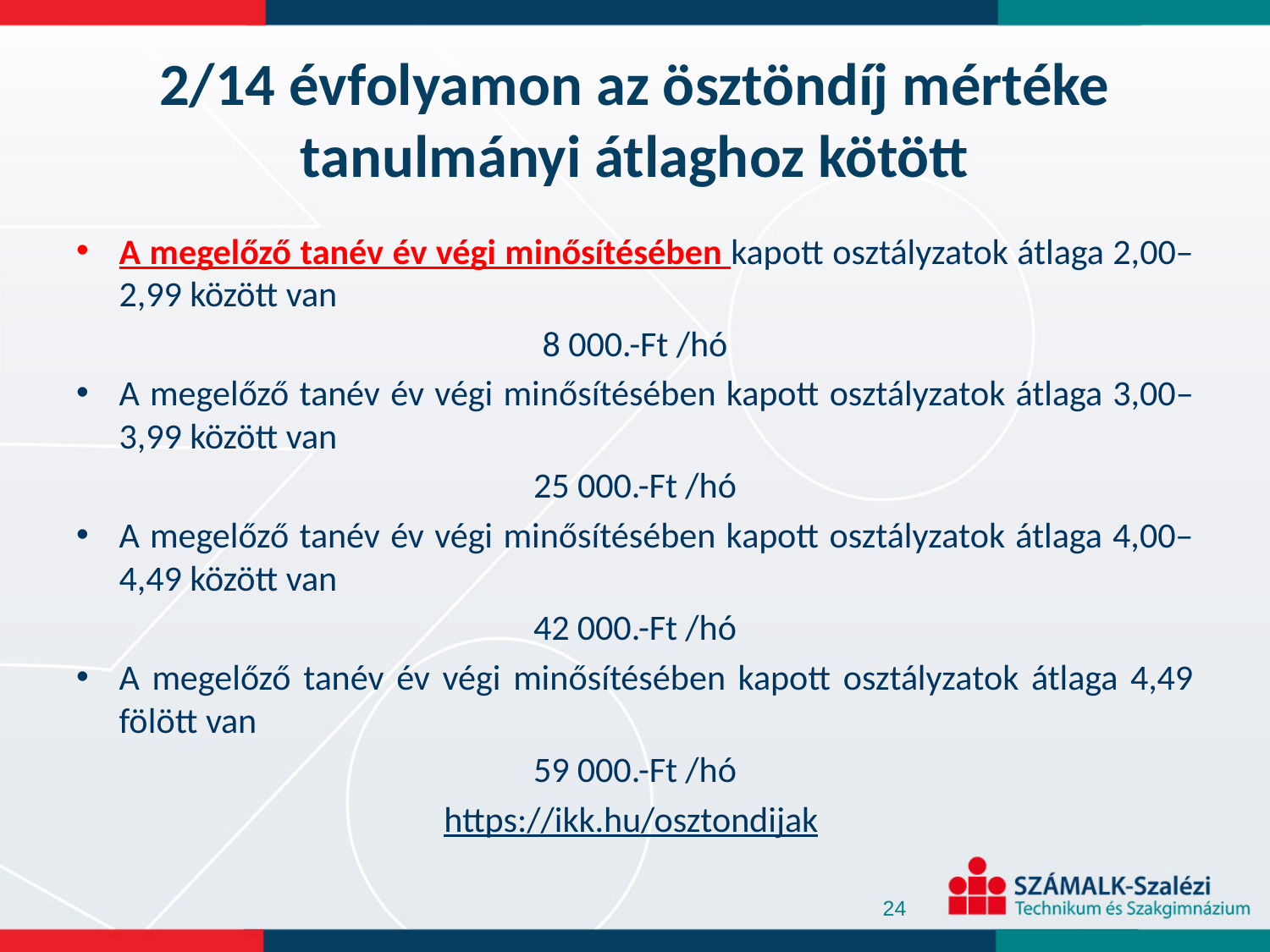

# 2/14 évfolyamon az ösztöndíj mértéke tanulmányi átlaghoz kötött
A megelőző tanév év végi minősítésében kapott osztályzatok átlaga 2,00–2,99 között van
8 000.-Ft /hó
A megelőző tanév év végi minősítésében kapott osztályzatok átlaga 3,00–3,99 között van
25 000.-Ft /hó
A megelőző tanév év végi minősítésében kapott osztályzatok átlaga 4,00–4,49 között van
42 000.-Ft /hó
A megelőző tanév év végi minősítésében kapott osztályzatok átlaga 4,49 fölött van
59 000.-Ft /hó
https://ikk.hu/osztondijak

24